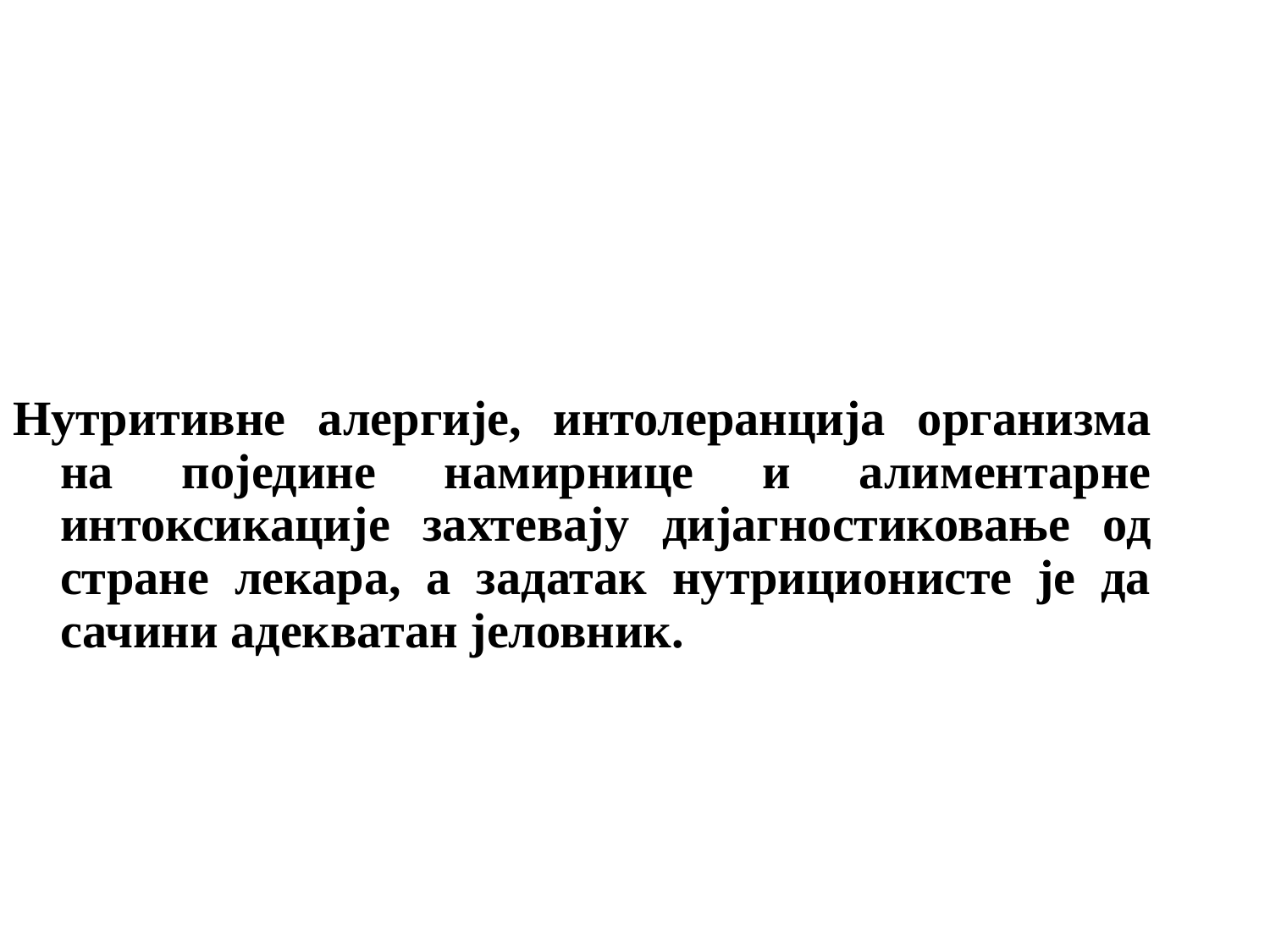

Нутритивне алергије, интолеранција организма на поједине намирнице и алиментарне интоксикације захтевају дијагностиковање од стране лекара, а задатак нутриционисте је да сачини адекватан јеловник.